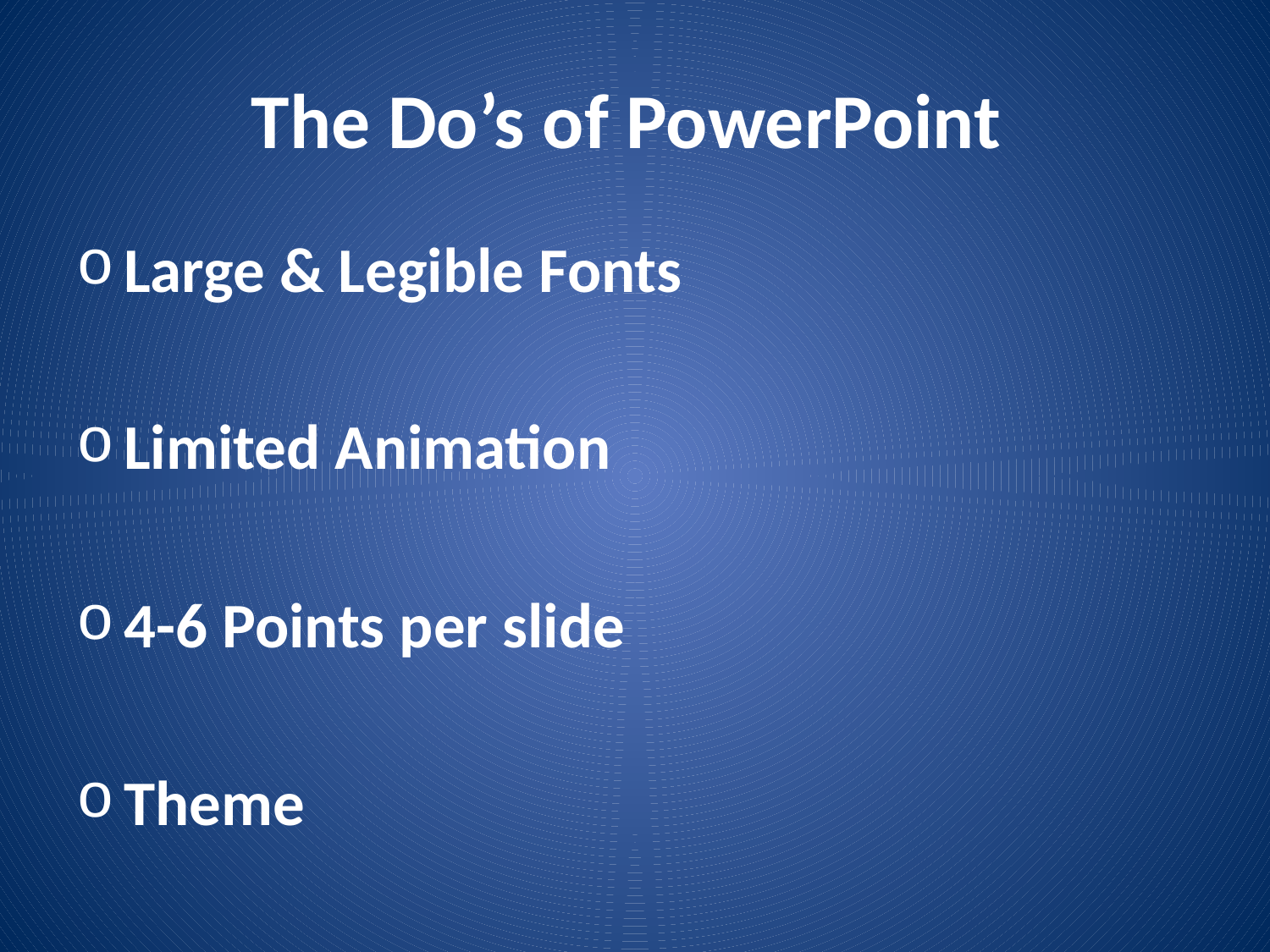

# The Do’s of PowerPoint
Large & Legible Fonts

Limited Animation

4-6 Points per slide

Theme